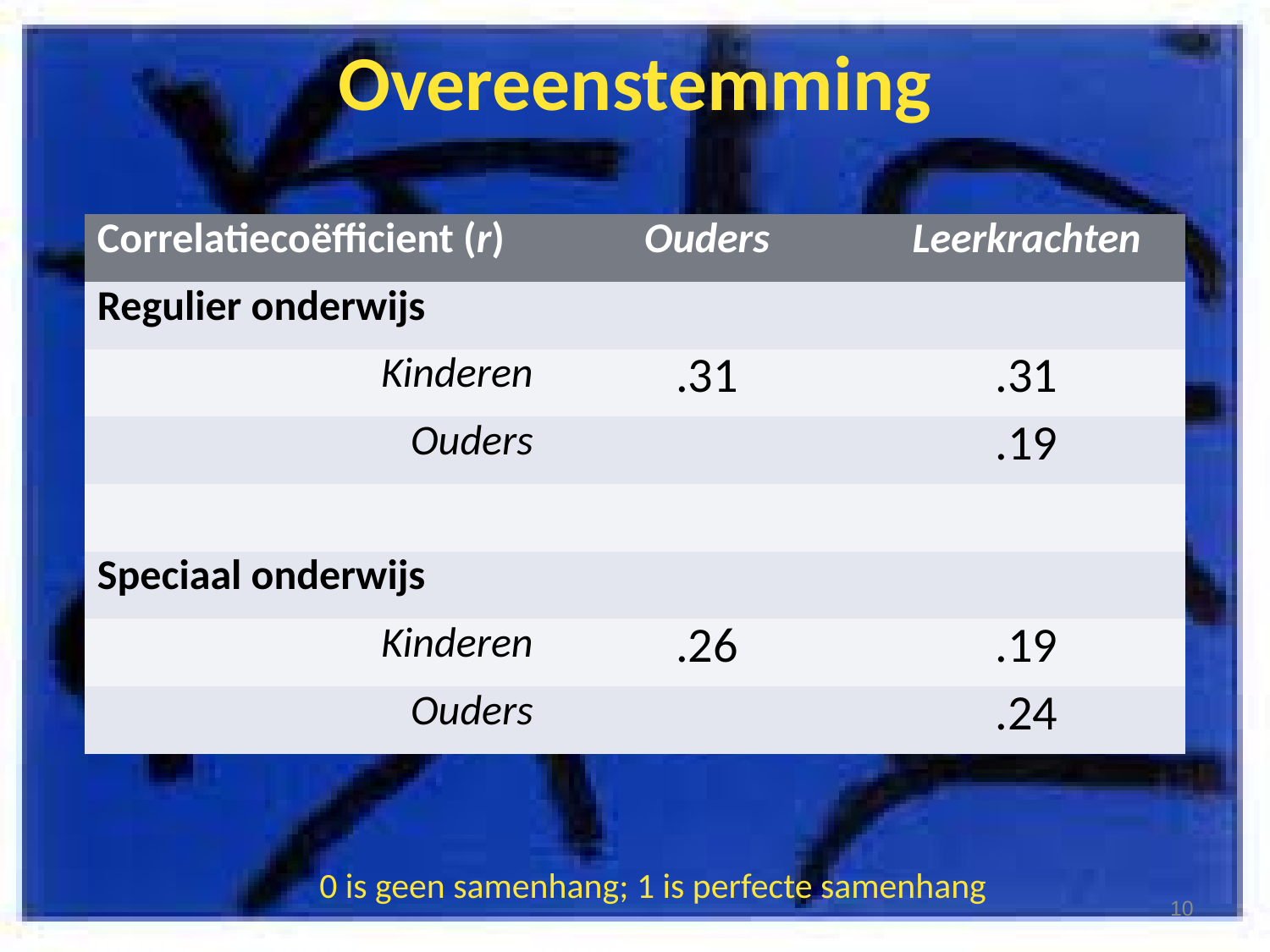

# Overeenstemming
| Correlatiecoëfficient (r) | Ouders | Leerkrachten |
| --- | --- | --- |
| Regulier onderwijs |  |  |
| Kinderen | .31 | .31 |
| Ouders |  | .19 |
|  |  |  |
| Speciaal onderwijs |  |  |
| Kinderen | .26 | .19 |
| Ouders |  | .24 |
0 is geen samenhang; 1 is perfecte samenhang
10